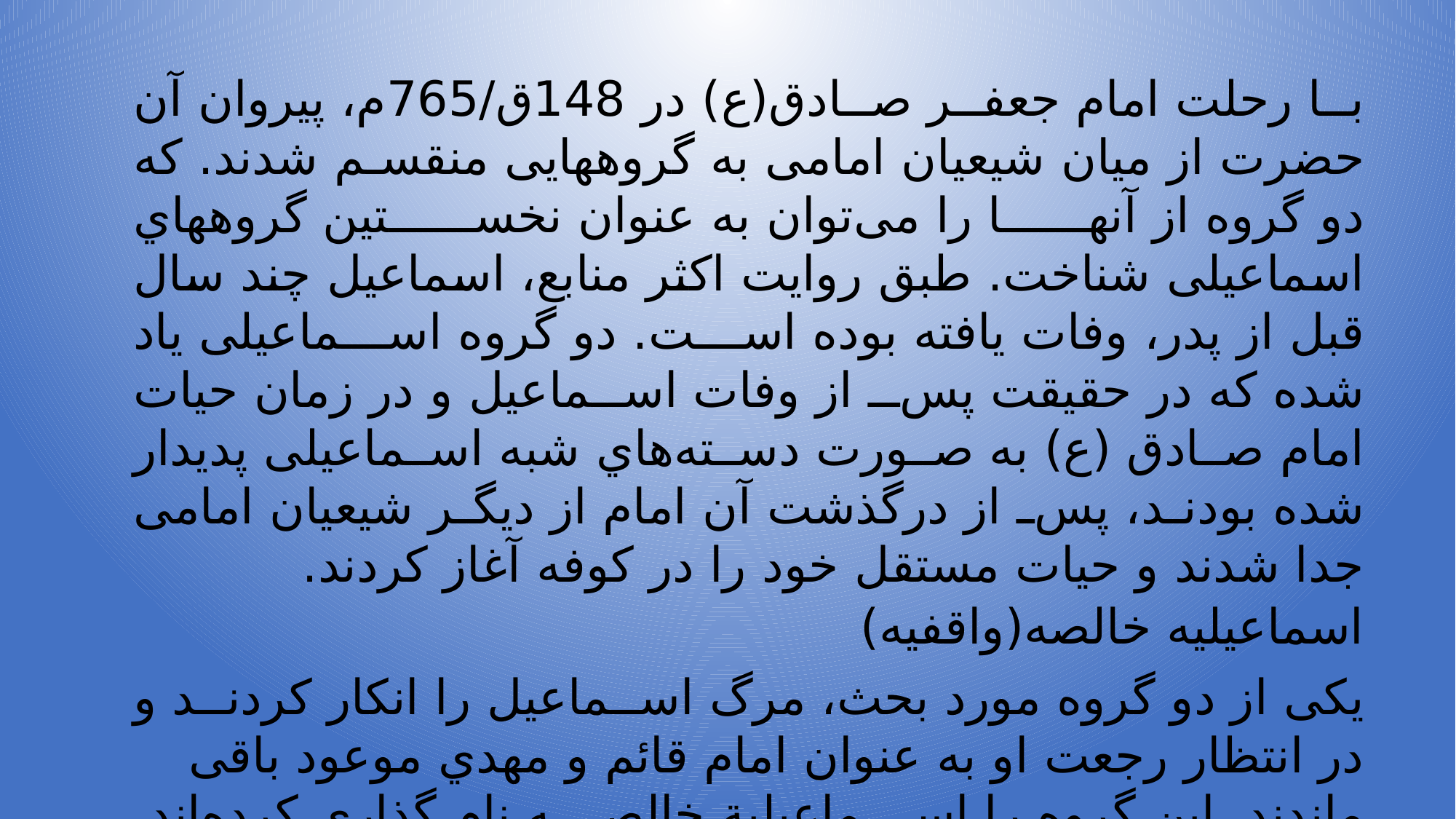

با رحلت‌ امام‌ جعفر صادق‌(ع‌) در 148ق‌/765م‌، پيروان‌ آن‌ حضرت‌ از ميان‌ شيعيان‌ امامى‌ به‌ گروههايى‌ منقسم‌ شدند. كه‌ دو گروه‌ از آنها را مى‌توان‌ به‌ عنوان‌ نخستين‌ گروههاي‌ اسماعيلى‌ شناخت‌. طبق‌ روايت‌ اكثر منابع‌، اسماعيل‌ چند سال‌ قبل‌ از پدر، وفات‌ يافته‌ بوده‌ است‌. دو گروه‌ اسماعيلى‌ ياد شده‌ كه‌ در حقيقت‌ پس‌ از وفات‌ اسماعيل‌ و در زمان‌ حيات‌ امام‌ صادق‌ (ع‌) به‌ صورت‌ دسته‌هاي‌ شبه‌ اسماعيلى‌ پديدار شده‌ بودند، پس‌ از درگذشت‌ آن‌ امام‌ از ديگر شيعيان‌ امامى‌ جدا شدند و حيات‌ مستقل‌ خود را در كوفه‌ آغاز كردند.
اسماعیلیه خالصه(واقفیه)
يكى‌ از دو گروه‌ مورد بحث‌، مرگ‌ اسماعيل‌ را انكار كردند و در انتظار رجعت‌ او به‌ عنوان‌ امام‌ قائم‌ و مهدي‌ موعود باقى‌ ماندند. اين‌ گروه‌ را اسماعيلية خالصه‌ نام‌ گذاري‌ كرده‌اند. همچنین اين‌ گروه‌ را اسماعيلية واقفیه‌ ناميده‌ است‌ چرا كه‌ اسماعيل‌ بن‌ جعفر را به‌ عنوان‌ آخرين‌ امام‌ و مهدي‌ خود پذيرا شده‌ بوده‌اند. اين‌ گروه‌ معتقد بودند كه‌ امام‌ صادق‌ (ع‌)، صرفاً براي‌ حفظ جان‌ اسماعيل‌ از دست‌ عمال‌ عباسى‌ و از روی تقیه، مرگ‌ فرزندش‌ را اعلام‌ كرده‌ است.